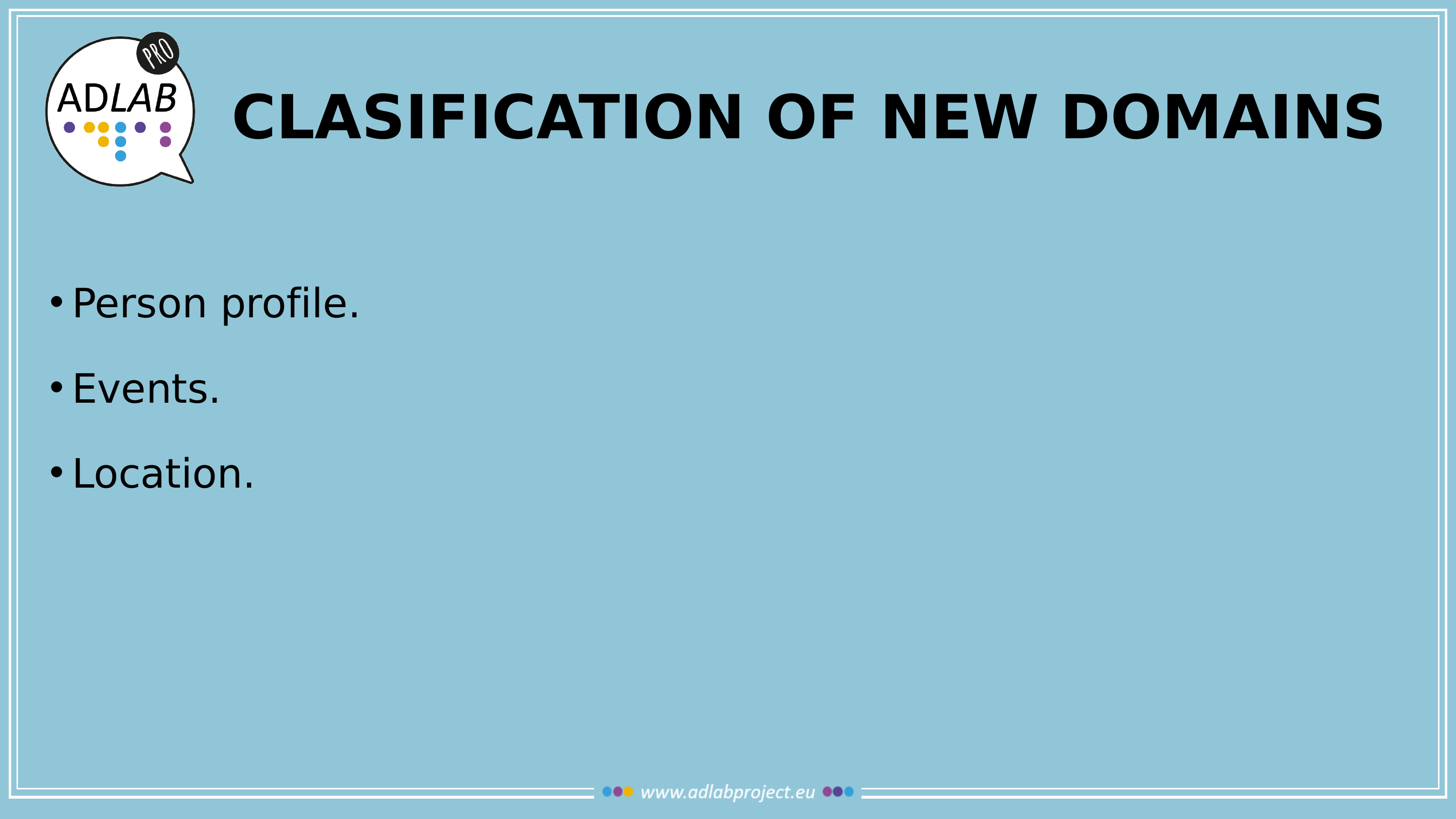

# Clasification of new domains
Person profile.
Events.
Location.